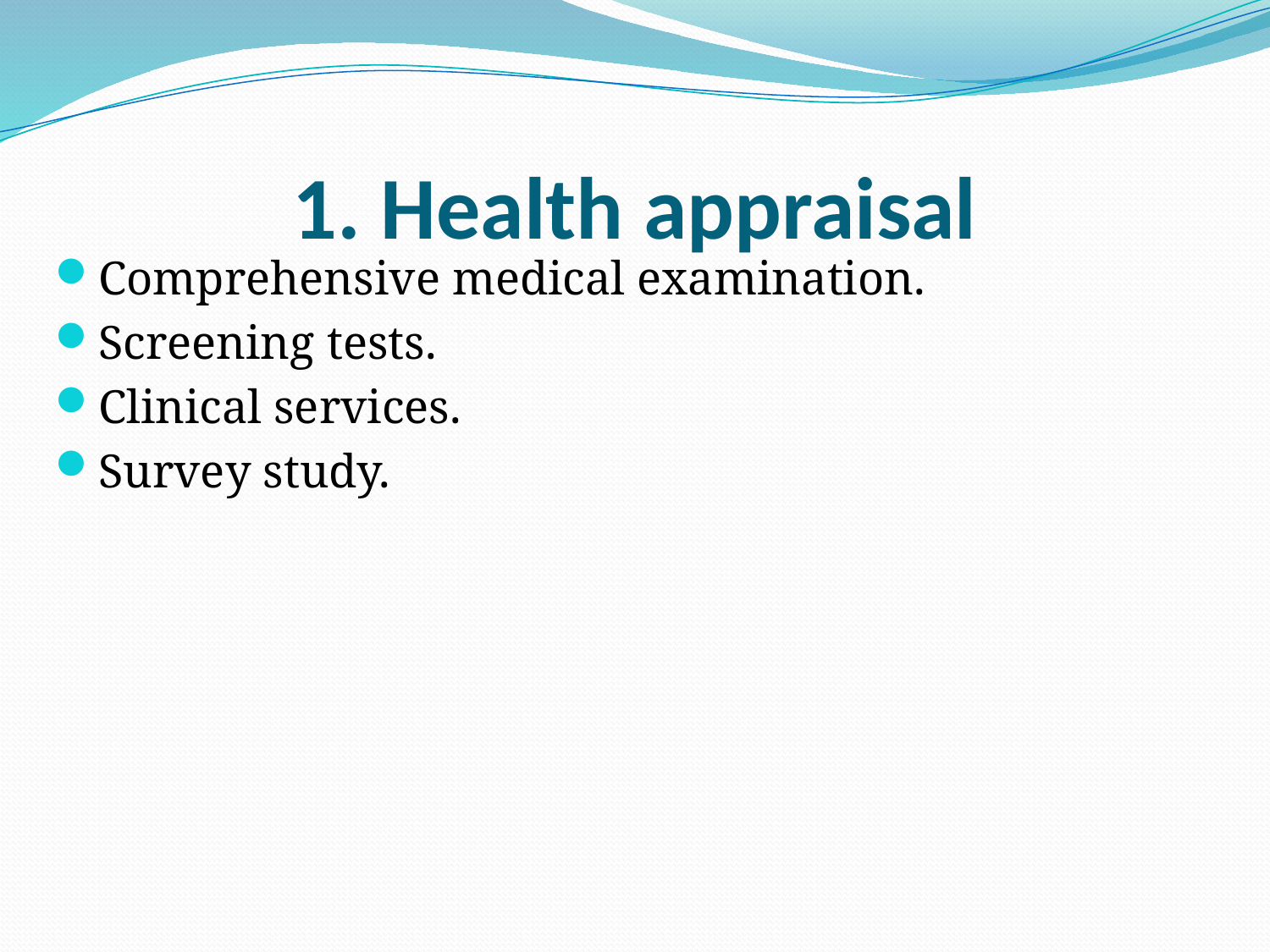

# 1. Health appraisal
Comprehensive medical examination.
Screening tests.
Clinical services.
Survey study.